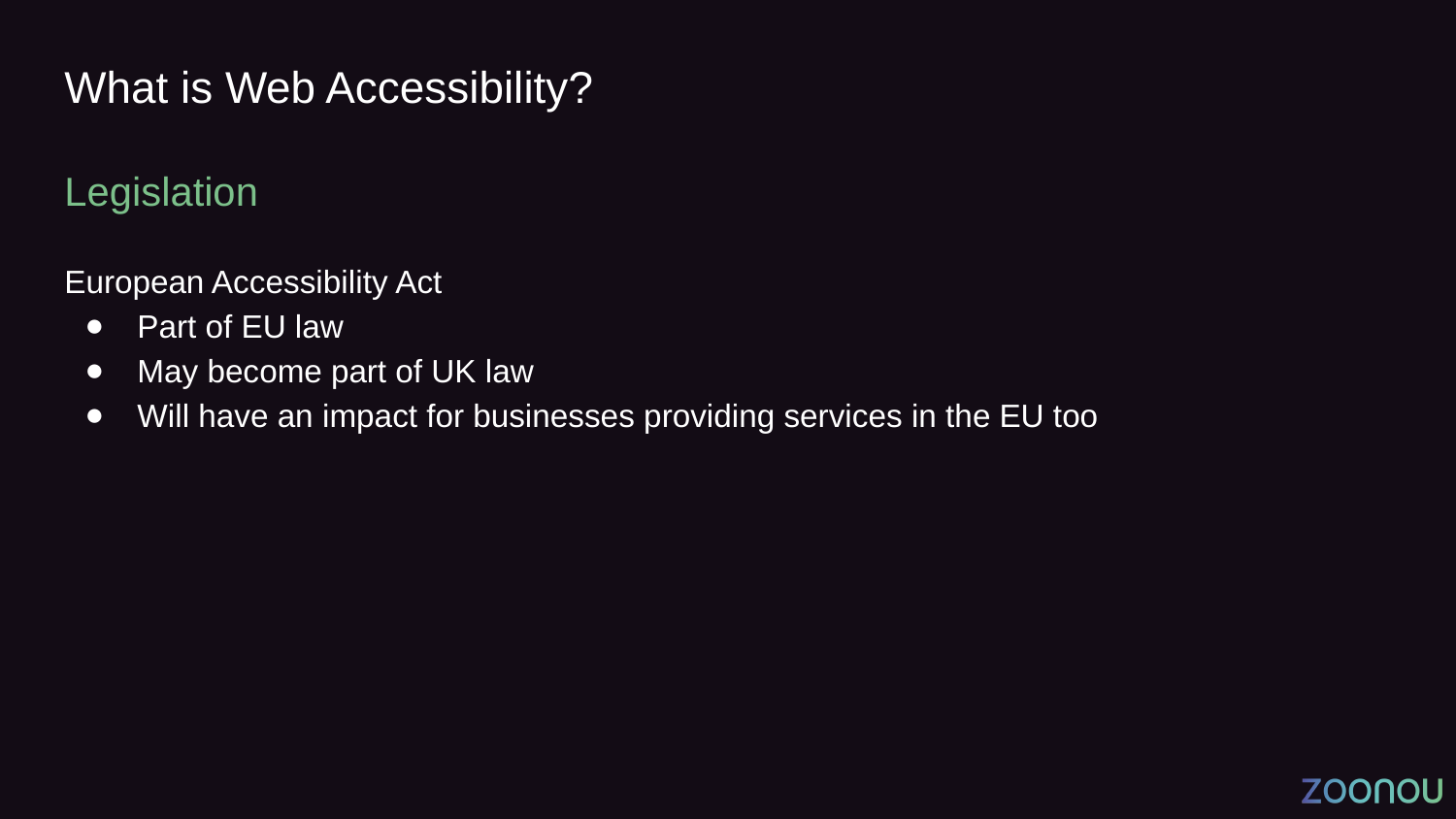

# What is Web Accessibility?
Legislation
European Accessibility Act
Part of EU law
May become part of UK law
Will have an impact for businesses providing services in the EU too